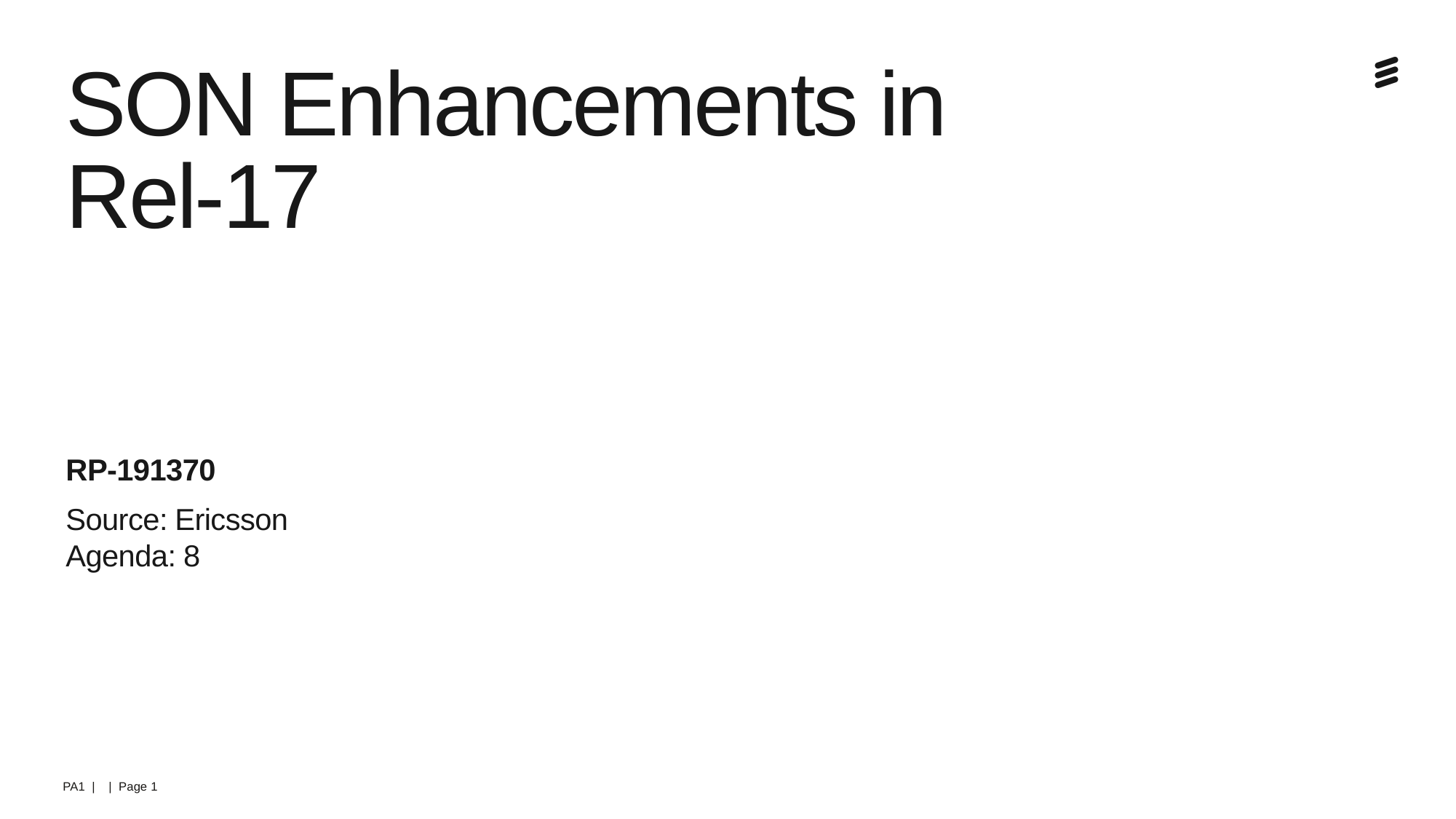

# SON Enhancements in Rel-17
RP-191370

Source:	Ericsson
Agenda: 8